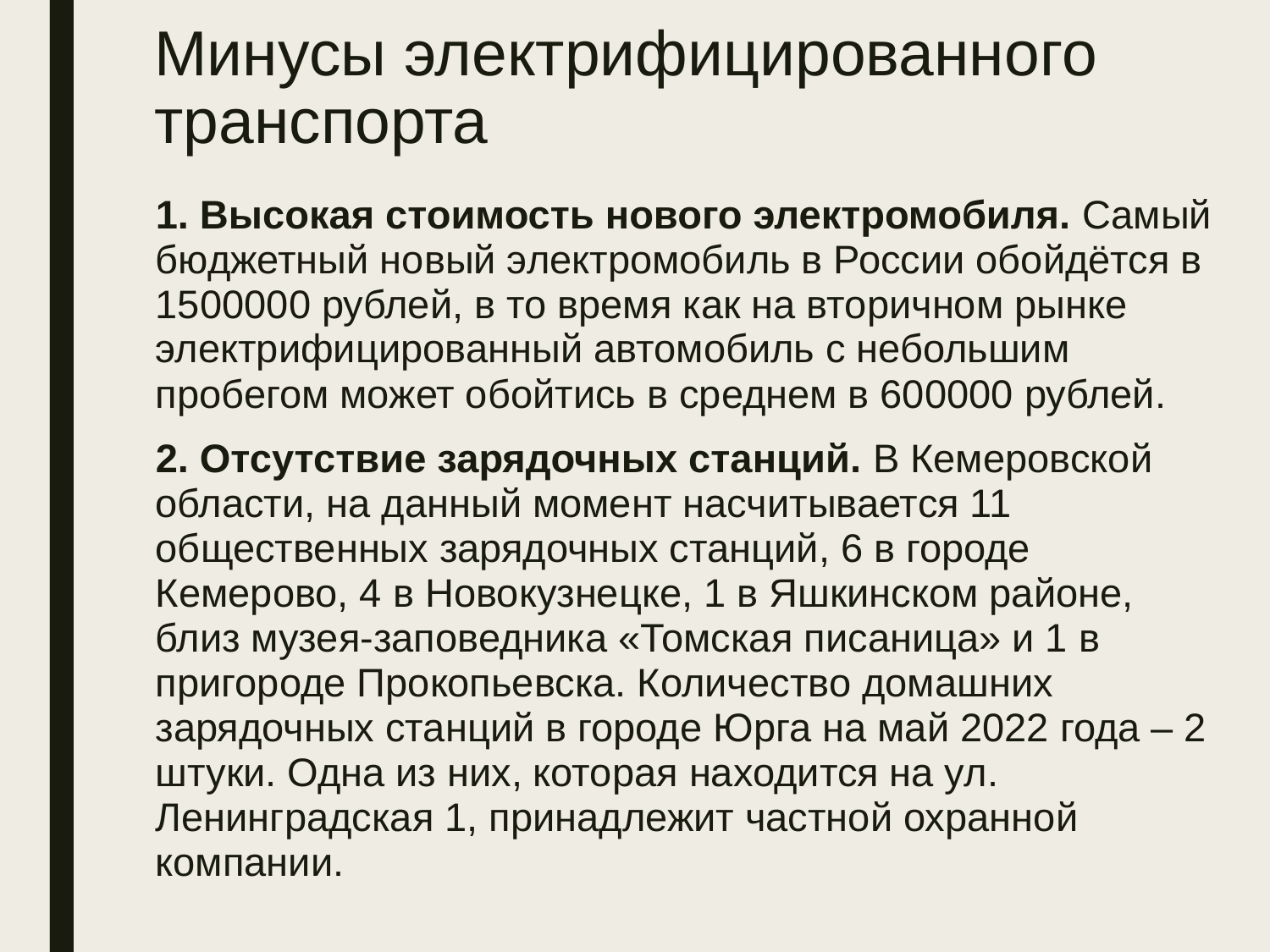

# Минусы электрифицированного транспорта
1. Высокая стоимость нового электромобиля. Самый бюджетный новый электромобиль в России обойдётся в 1500000 рублей, в то время как на вторичном рынке электрифицированный автомобиль с небольшим пробегом может обойтись в среднем в 600000 рублей.
2. Отсутствие зарядочных станций. В Кемеровской области, на данный момент насчитывается 11 общественных зарядочных станций, 6 в городе Кемерово, 4 в Новокузнецке, 1 в Яшкинском районе, близ музея-заповедника «Томская писаница» и 1 в пригороде Прокопьевска. Количество домашних зарядочных станций в городе Юрга на май 2022 года – 2 штуки. Одна из них, которая находится на ул. Ленинградская 1, принадлежит частной охранной компании.